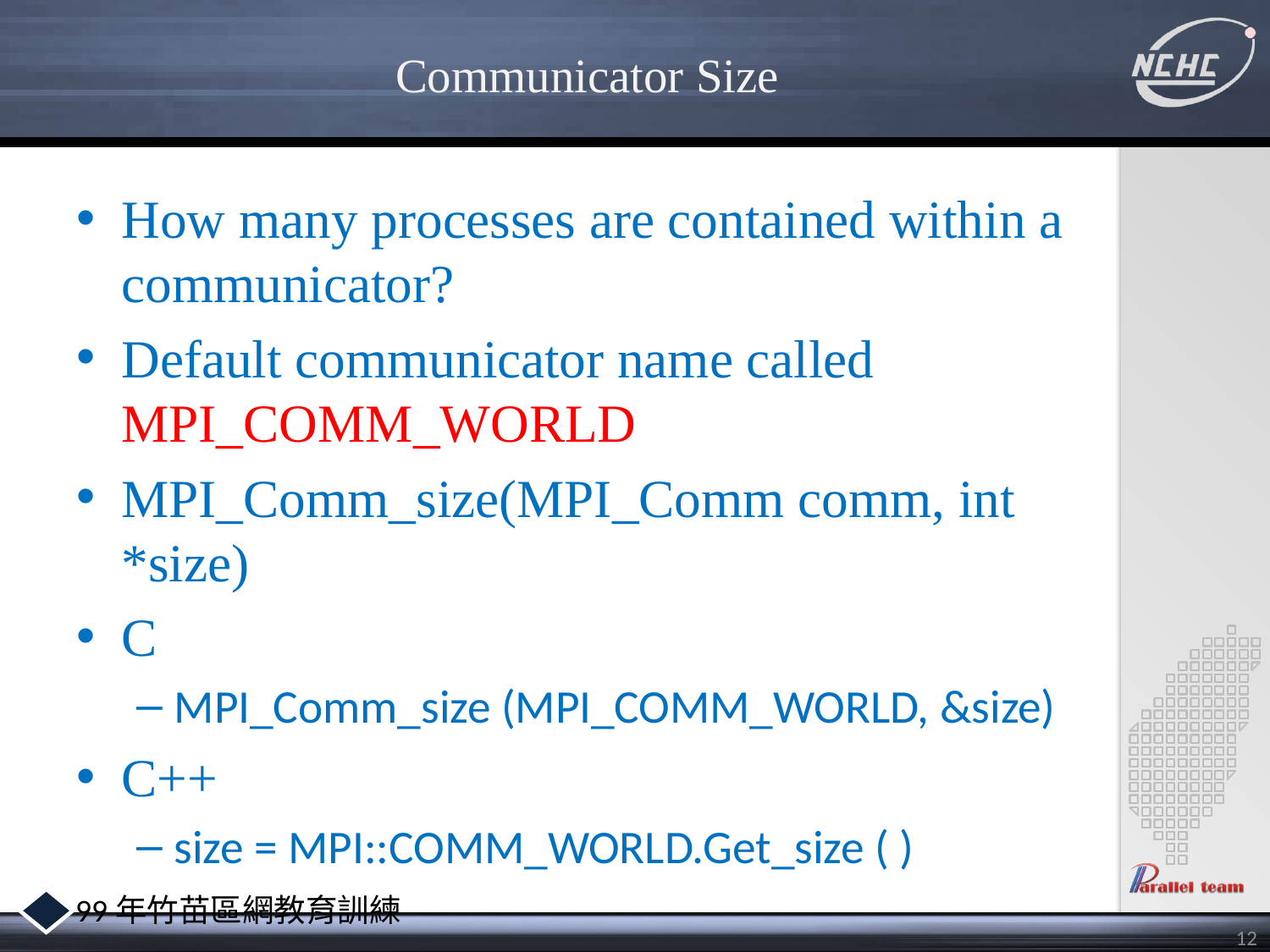

# Communicator Size
How many processes are contained within a communicator?
Default communicator name called MPI_COMM_WORLD
MPI_Comm_size(MPI_Comm comm, int *size)
C
MPI_Comm_size (MPI_COMM_WORLD, &size)
C++
size = MPI::COMM_WORLD.Get_size ( )

12